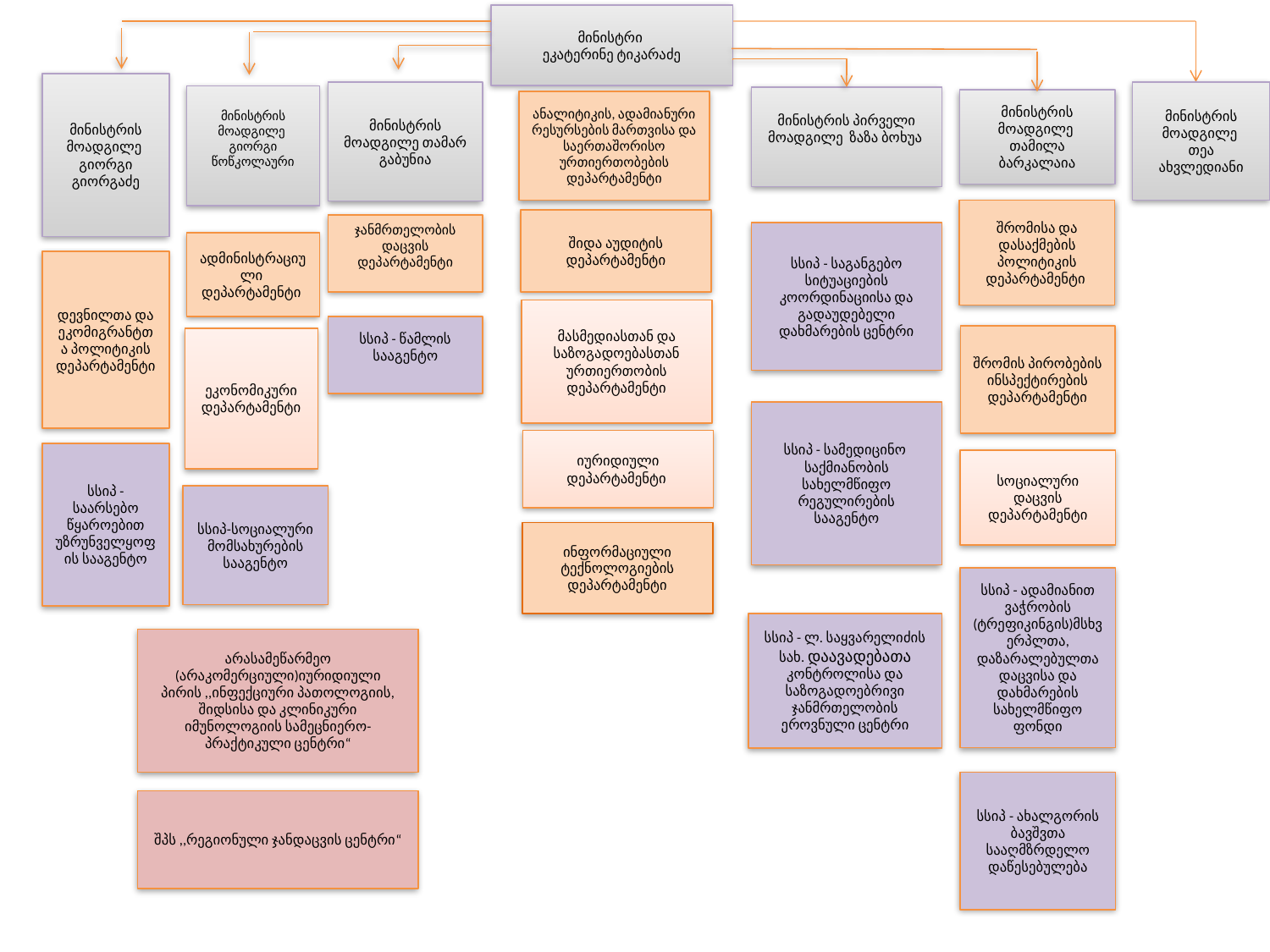

მინისტრი
ეკატერინე ტიკარაძე
მინისტრის მოადგილე
გიორგი გიორგაძე
მინისტრის მოადგილე
თეა ახვლედიანი
მინისტრის მოადგილე თამარ გაბუნია

მინისტრის მოადგილე
გიორგი წოწკოლაური
მინისტრის პირველი მოადგილე  ზაზა ბოხუა
მინისტრის მოადგილე
თამილა ბარკალაია
ანალიტიკის, ადამიანური რესურსების მართვისა და საერთაშორისო ურთიერთობების დეპარტამენტი
შრომისა და დასაქმების პოლიტიკის დეპარტამენტი
შიდა აუდიტის დეპარტამენტი
ჯანმრთელობის დაცვის დეპარტამენტი

სსიპ - საგანგებო სიტუაციების კოორდინაციისა და გადაუდებელი დახმარების ცენტრი
ადმინისტრაციული  დეპარტამენტი
დევნილთა და ეკომიგრანტთა პოლიტიკის დეპარტამენტი
მასმედიასთან და საზოგადოებასთან ურთიერთობის დეპარტამენტი
სსიპ - წამლის სააგენტო

შრომის პირობების ინსპექტირების დეპარტამენტი
ეკონომიკური დეპარტამენტი
სსიპ - სამედიცინო  საქმიანობის სახელმწიფო რეგულირების სააგენტო
იურიდიული დეპარტამენტი
სსიპ - საარსებო წყაროებით უზრუნველყოფის სააგენტო
სოციალური დაცვის დეპარტამენტი
სსიპ-სოციალური მომსახურების სააგენტო
ინფორმაციული ტექნოლოგიების დეპარტამენტი
სსიპ - ადამიანით ვაჭრობის (ტრეფიკინგის)მსხვერპლთა, დაზარალებულთა დაცვისა და დახმარების სახელმწიფო ფონდი
სსიპ - ლ. საყვარელიძის სახ. დაავადებათა კონტროლისა და საზოგადოებრივი ჯანმრთელობის ეროვნული ცენტრი
არასამეწარმეო (არაკომერციული)იურიდიული პირის ,,ინფექციური პათოლოგიის, შიდსისა და კლინიკური იმუნოლოგიის სამეცნიერო-პრაქტიკული ცენტრი“
სსიპ - ახალგორის ბავშვთა სააღმზრდელო დაწესებულება
შპს ,,რეგიონული ჯანდაცვის ცენტრი“